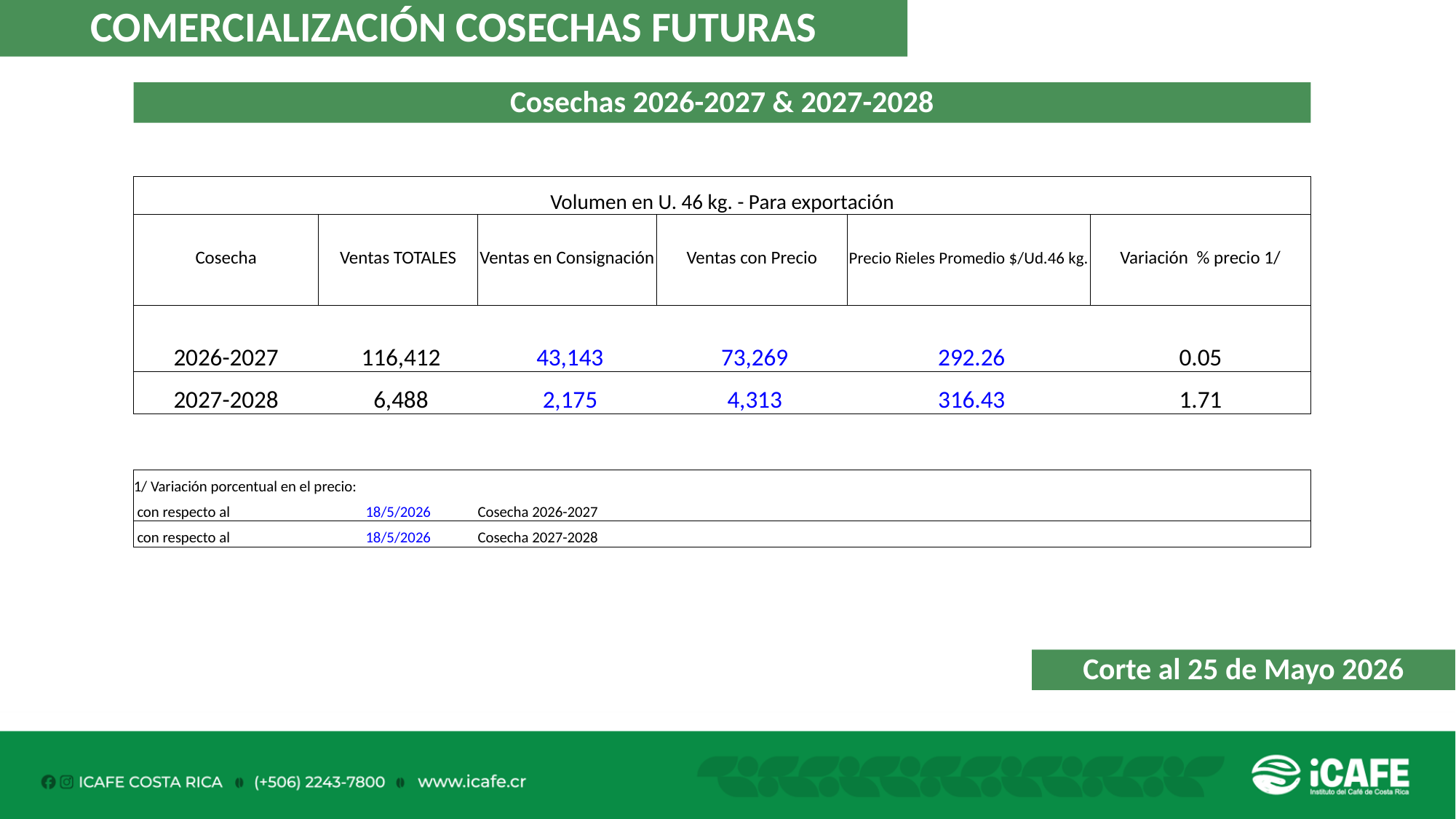

COMERCIALIZACIÓN COSECHAS FUTURAS
Cosechas 2026-2027 & 2027-2028
| Volumen en U. 46 kg. - Para exportación |  |  |  |  |  |
| --- | --- | --- | --- | --- | --- |
| Cosecha | Ventas TOTALES | Ventas en Consignación | Ventas con Precio | Precio Rieles Promedio $/Ud.46 kg. | Variación % precio 1/ |
|  |  |  |  |  |  |
| 2026-2027 | 116,412 | 43,143 | 73,269 | 292.26 | 0.05 |
| 2027-2028 | 6,488 | 2,175 | 4,313 | 316.43 | 1.71 |
|  |  |  |  |  |  |
|  |  |  |  |  |  |
| 1/ Variación porcentual en el precio: |  |  |  |  |  |
| con respecto al | 18/5/2026 | Cosecha 2026-2027 |  |  |  |
| con respecto al | 18/5/2026 | Cosecha 2027-2028 |  |  |  |
Corte al 25 de Mayo 2026